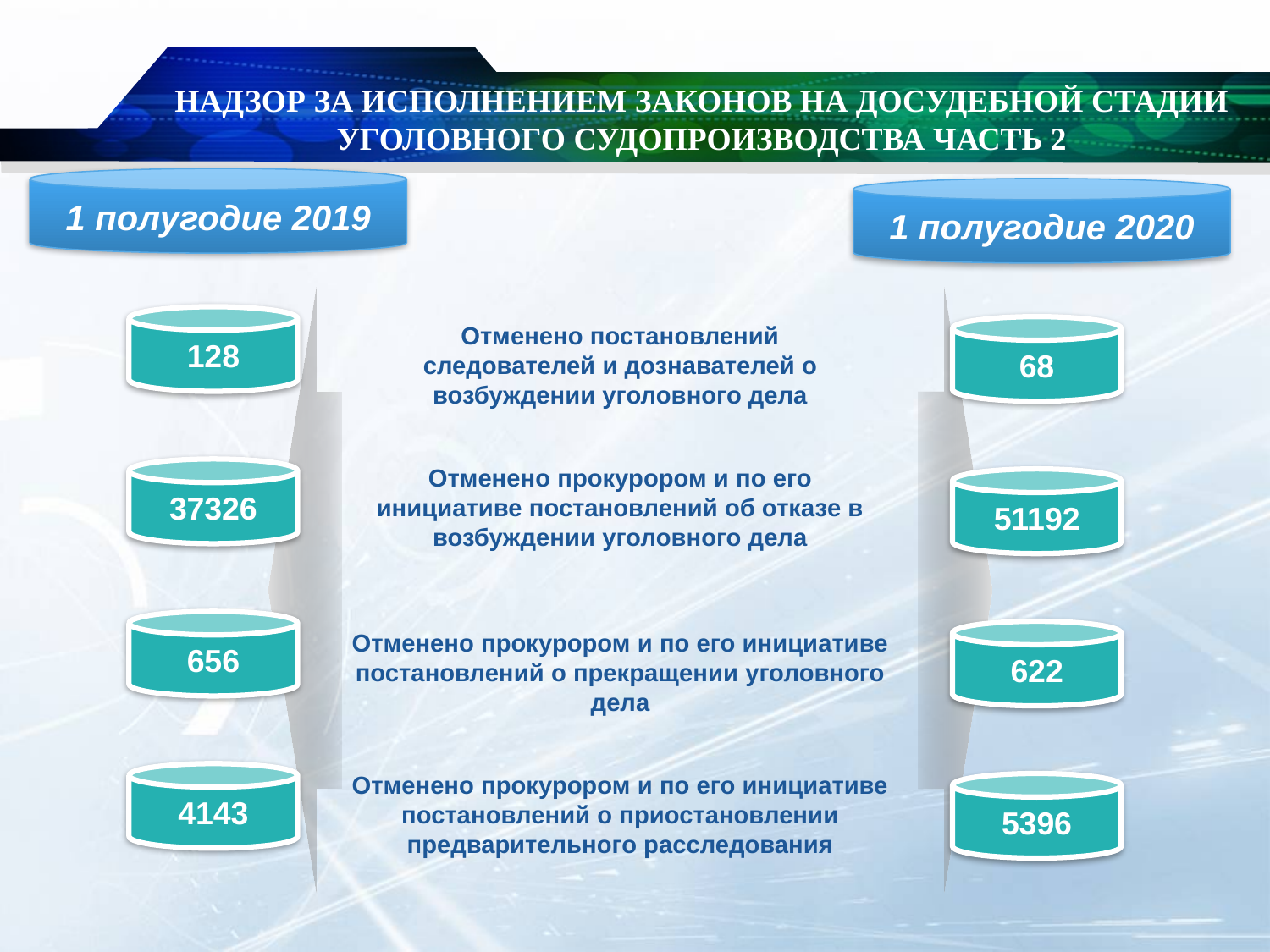

# НАДЗОР ЗА ИСПОЛНЕНИЕМ ЗАКОНОВ НА ДОСУДЕБНОЙ СТАДИИ УГОЛОВНОГО СУДОПРОИЗВОДСТВА ЧАСТЬ 2
1 полугодие 2019
1 полугодие 2020

128
Отменено постановлений следователей и дознавателей о возбуждении уголовного дела
68
Отменено прокурором и по его инициативе постановлений об отказе в возбуждении уголовного дела
37326
51192
656
622
Отменено прокурором и по его инициативе постановлений о прекращении уголовного дела
4143
Отменено прокурором и по его инициативе постановлений о приостановлении предварительного расследования
5396